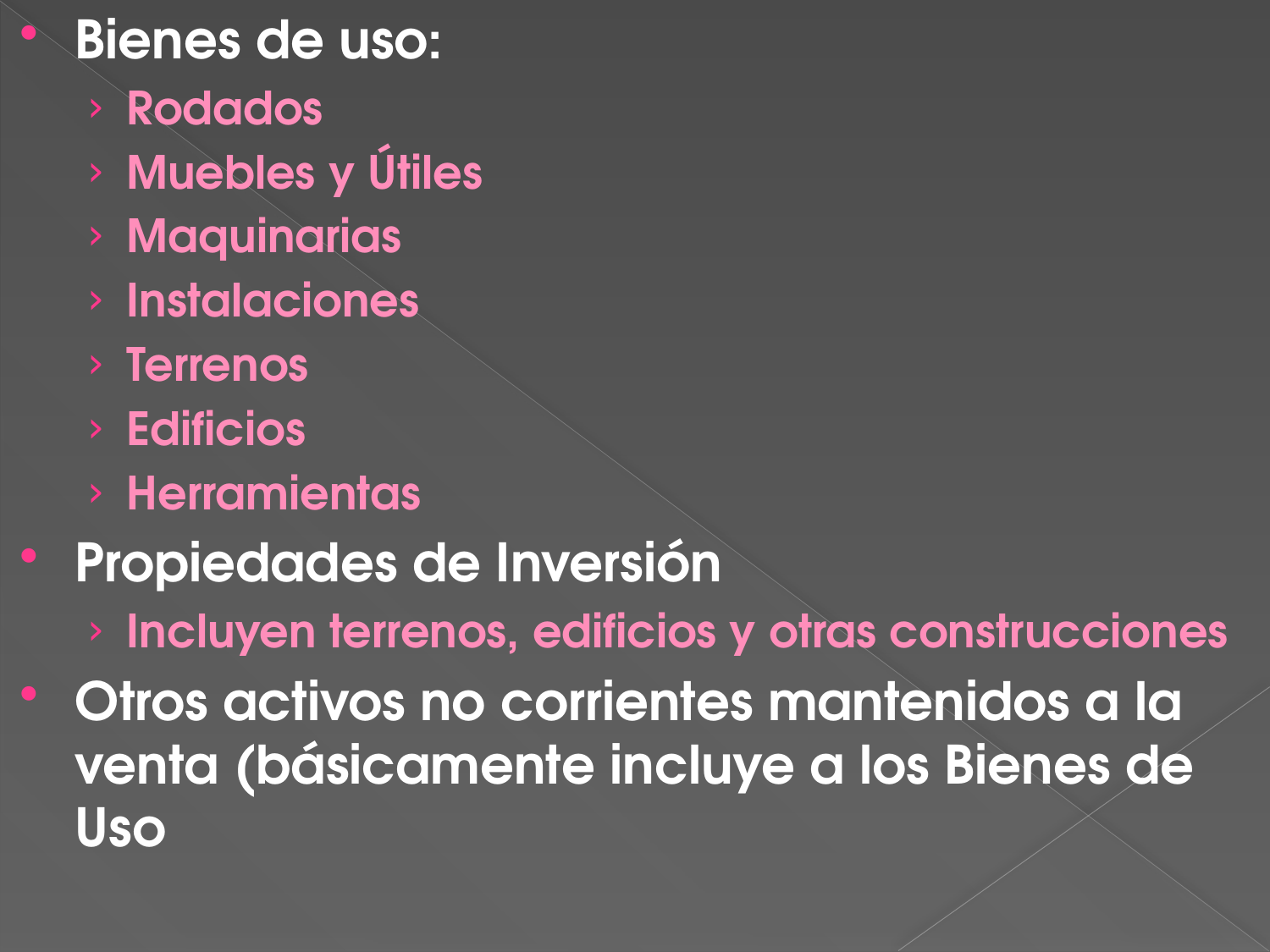

Bienes de uso:
Rodados
Muebles y Útiles
Maquinarias
Instalaciones
Terrenos
Edificios
Herramientas
Propiedades de Inversión
Incluyen terrenos, edificios y otras construcciones
Otros activos no corrientes mantenidos a la venta (básicamente incluye a los Bienes de Uso